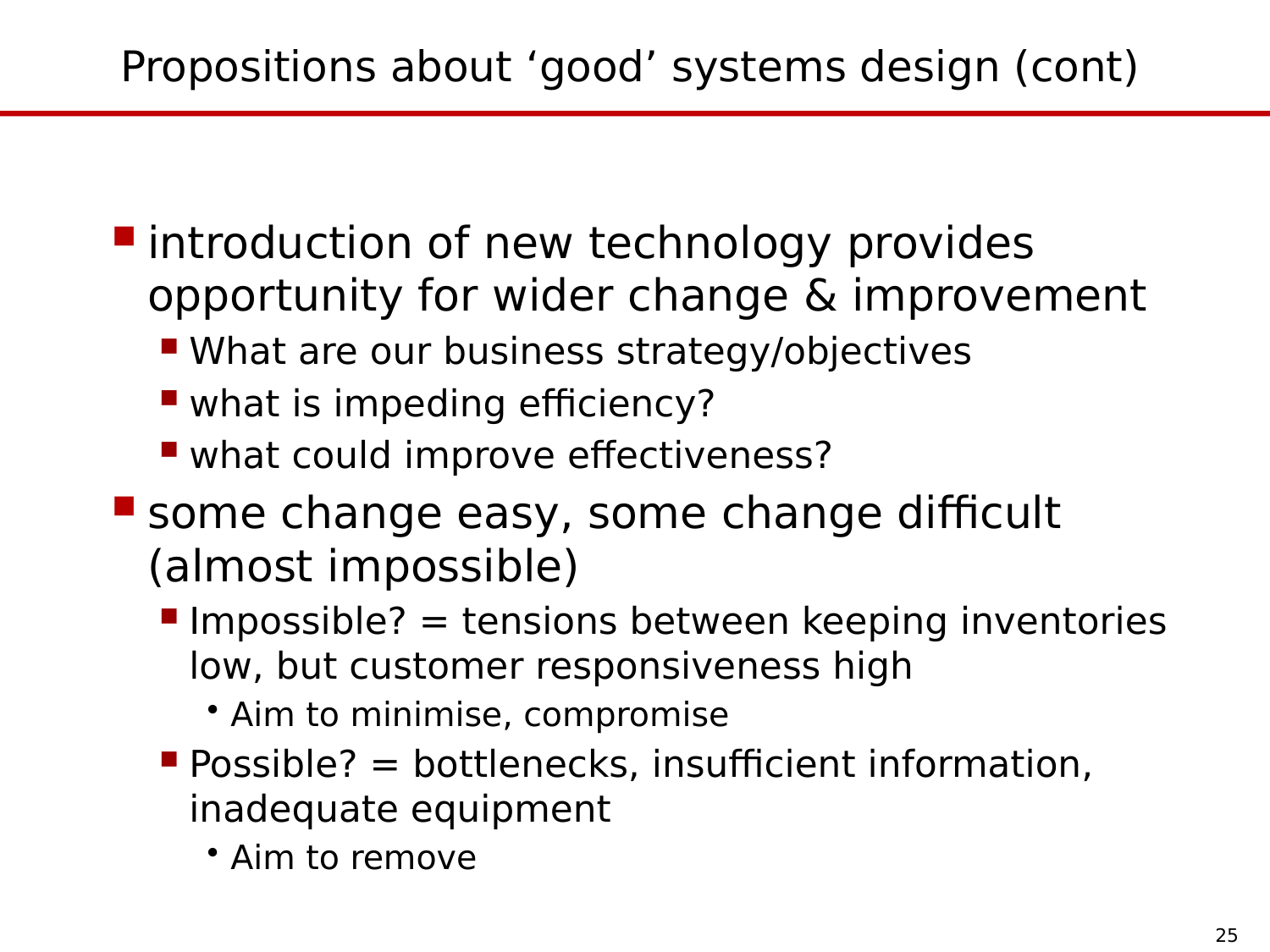

# Propositions about ‘good’ systems design (cont)
introduction of new technology provides opportunity for wider change & improvement
What are our business strategy/objectives
what is impeding efficiency?
what could improve effectiveness?
some change easy, some change difficult (almost impossible)
Impossible? = tensions between keeping inventories low, but customer responsiveness high
Aim to minimise, compromise
Possible? = bottlenecks, insufficient information, inadequate equipment
Aim to remove
25